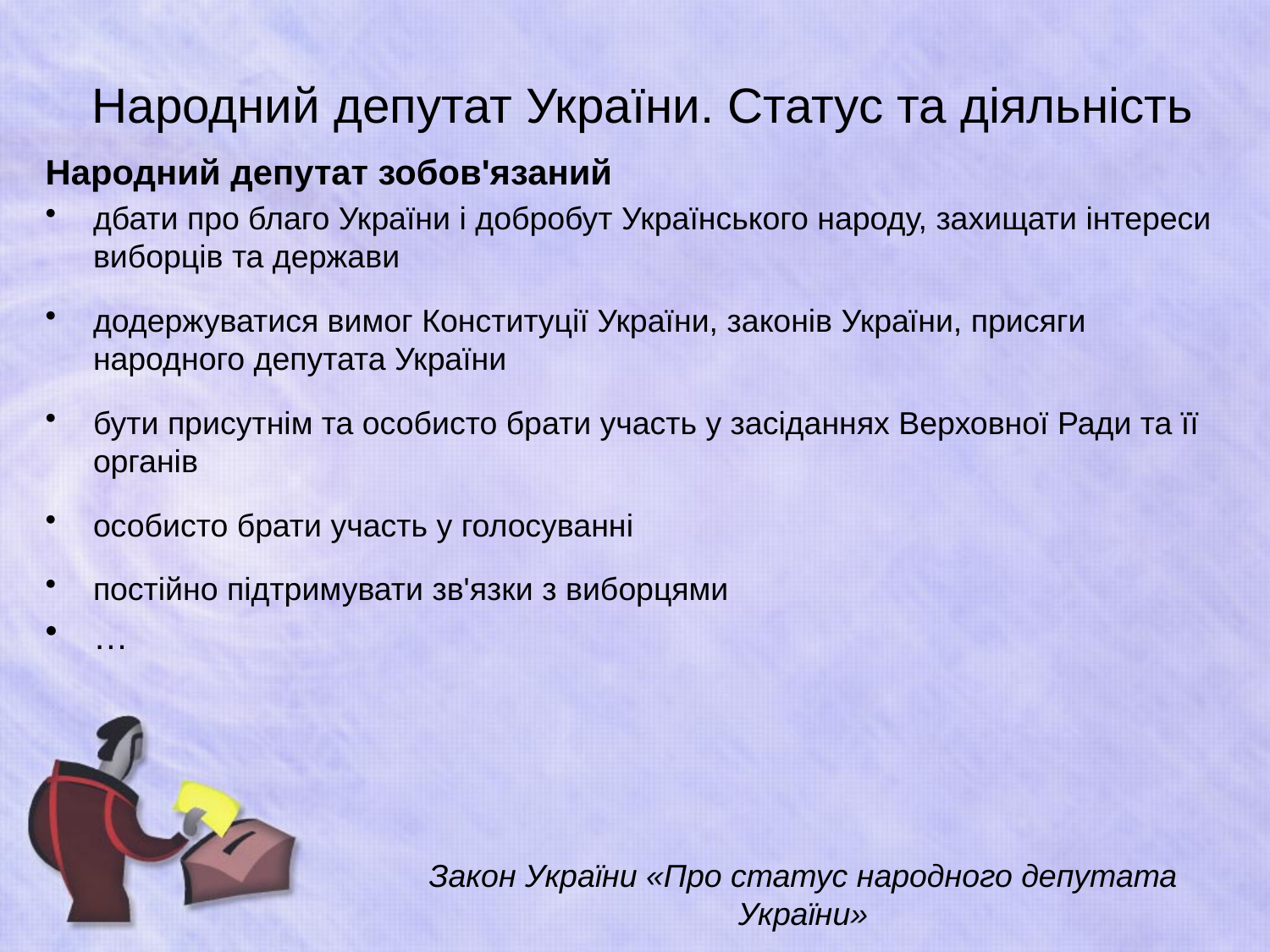

# Народний депутат України. Статус та діяльність
Народний депутат зобов'язаний
дбати про благо України і добробут Українського народу, захищати інтереси виборців та держави

додержуватися вимог Конституції України, законів України, присяги народного депутата України

бути присутнім та особисто брати участь у засіданнях Верховної Ради та її органів

особисто брати участь у голосуванні

постійно підтримувати зв'язки з виборцями
…
Закон України «Про статус народного депутата України»